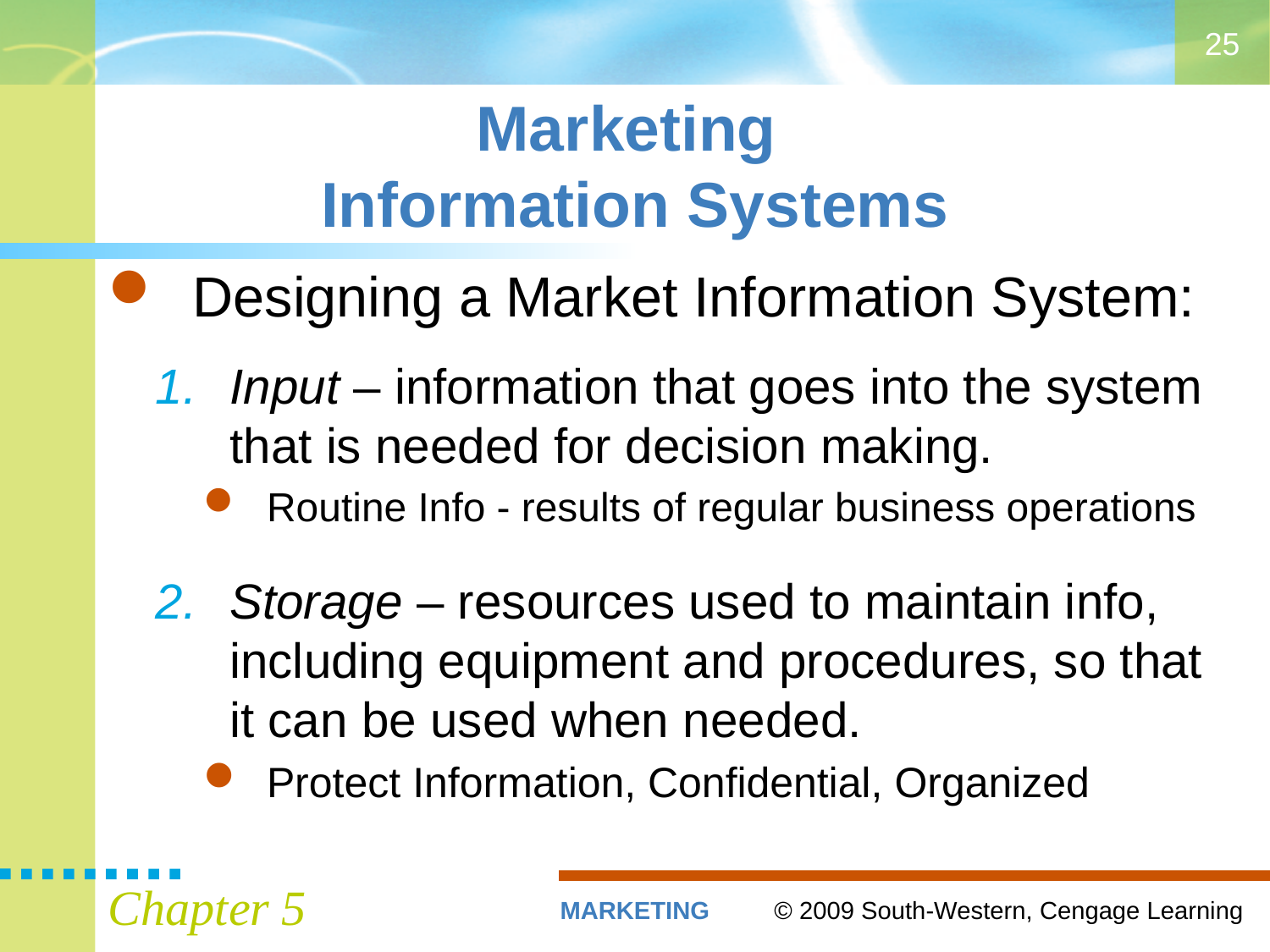

25
# Marketing Information Systems
Designing a Market Information System:
Input – information that goes into the system that is needed for decision making.
Routine Info - results of regular business operations
Storage – resources used to maintain info, including equipment and procedures, so that it can be used when needed.
Protect Information, Confidential, Organized
Chapter 5